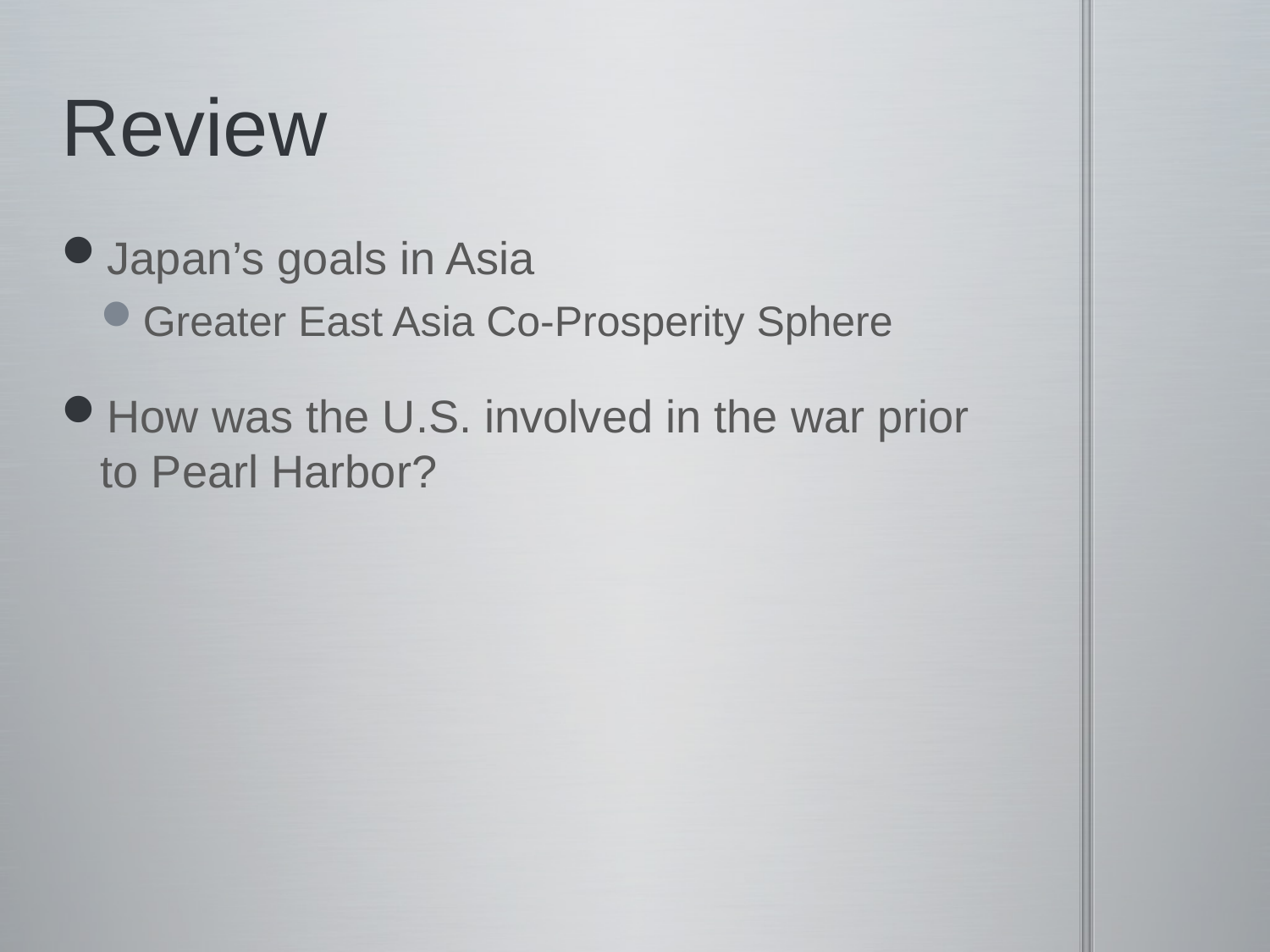

# Review
Japan’s goals in Asia
Greater East Asia Co-Prosperity Sphere
How was the U.S. involved in the war prior to Pearl Harbor?